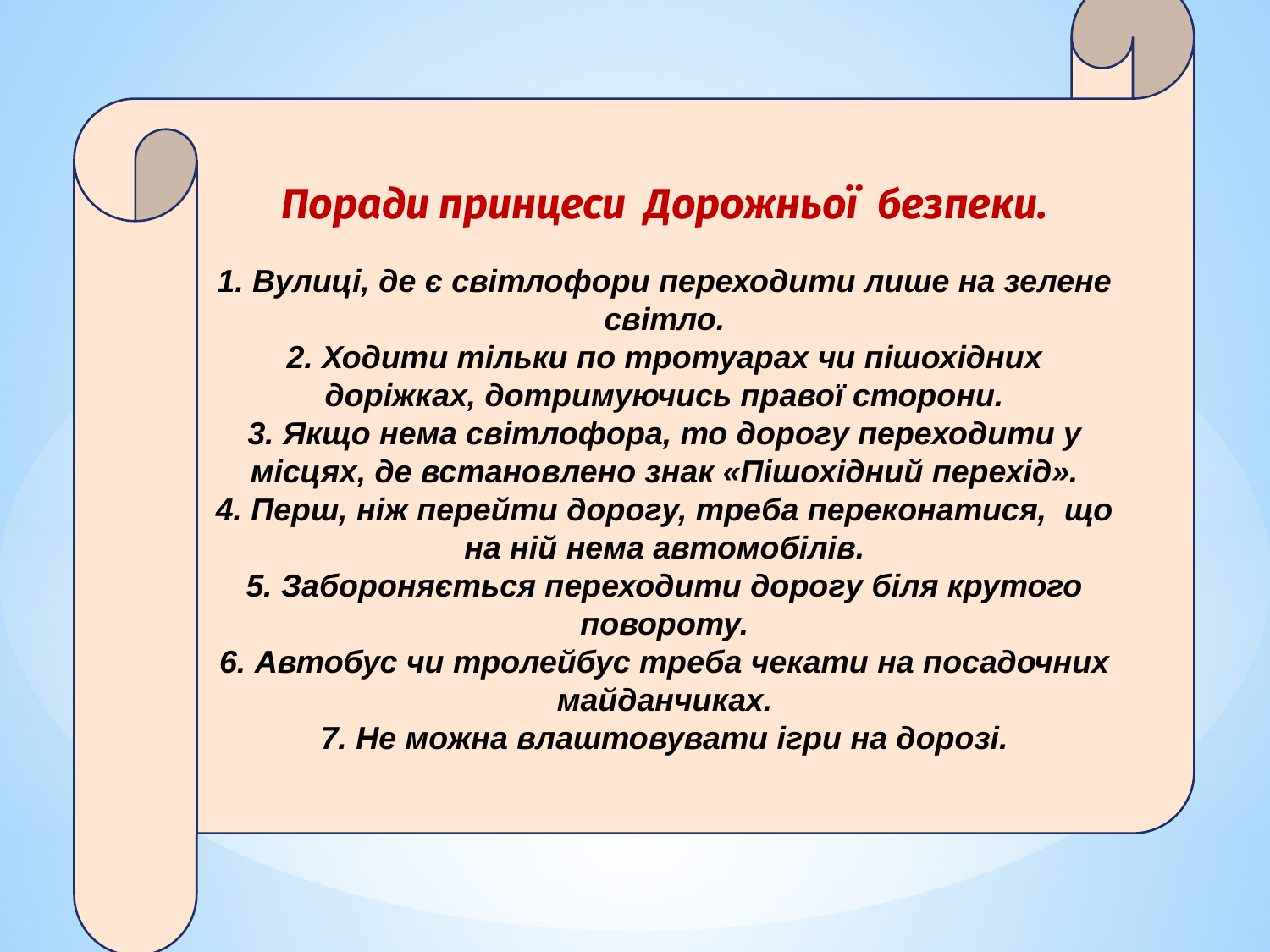

Поради принцеси  Дорожньої  безпеки.

1. Вулиці, де є світлофори переходити лише на зелене світло.
2. Ходити тільки по тротуарах чи пішохідних доріжках, дотримуючись правої сторони.
3. Якщо нема світлофора, то дорогу переходити у місцях, де встановлено знак «Пішохідний перехід».
4. Перш, ніж перейти дорогу, треба переконатися,  що на ній нема автомобілів.
5. Забороняється переходити дорогу біля крутого повороту.
6. Автобус чи тролейбус треба чекати на посадочних майданчиках.
7. Не можна влаштовувати ігри на дорозі.